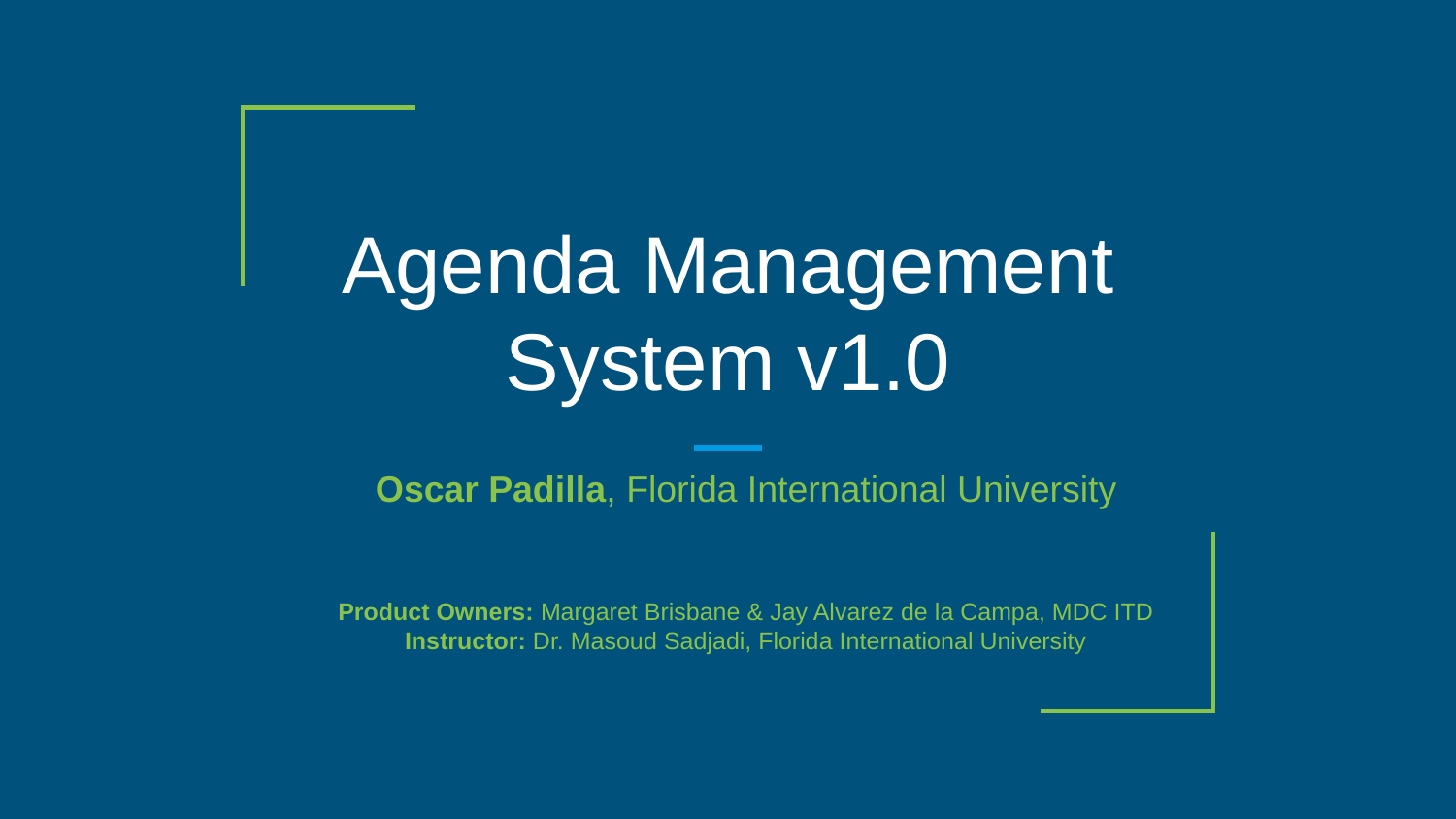

# Agenda Management System v1.0
Oscar Padilla, Florida International University

Product Owners: Margaret Brisbane & Jay Alvarez de la Campa, MDC ITD
Instructor: Dr. Masoud Sadjadi, Florida International University